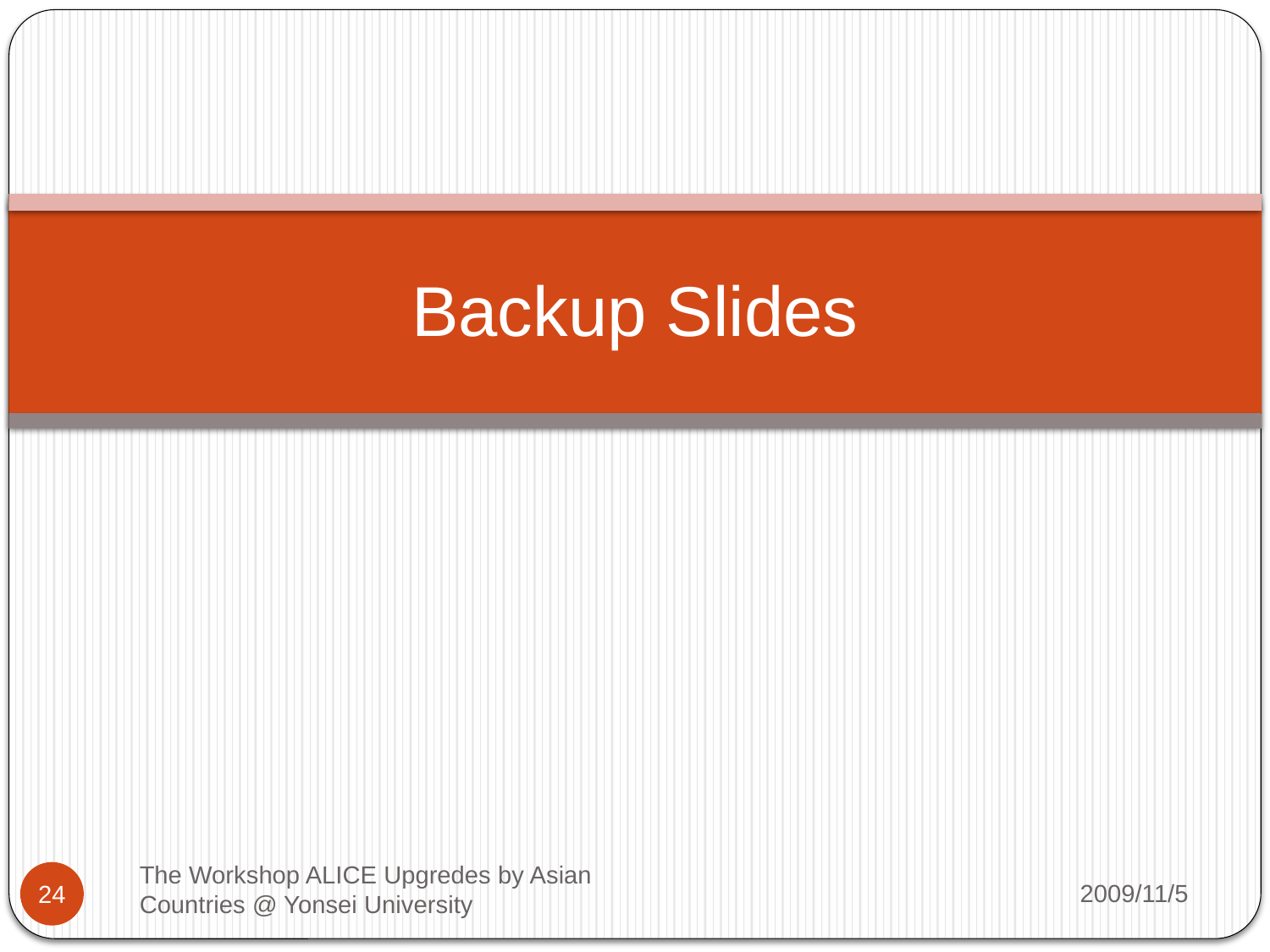

# Backup Slides

The Workshop ALICE Upgredes by Asian Countries @ Yonsei University
2009/11/5
24